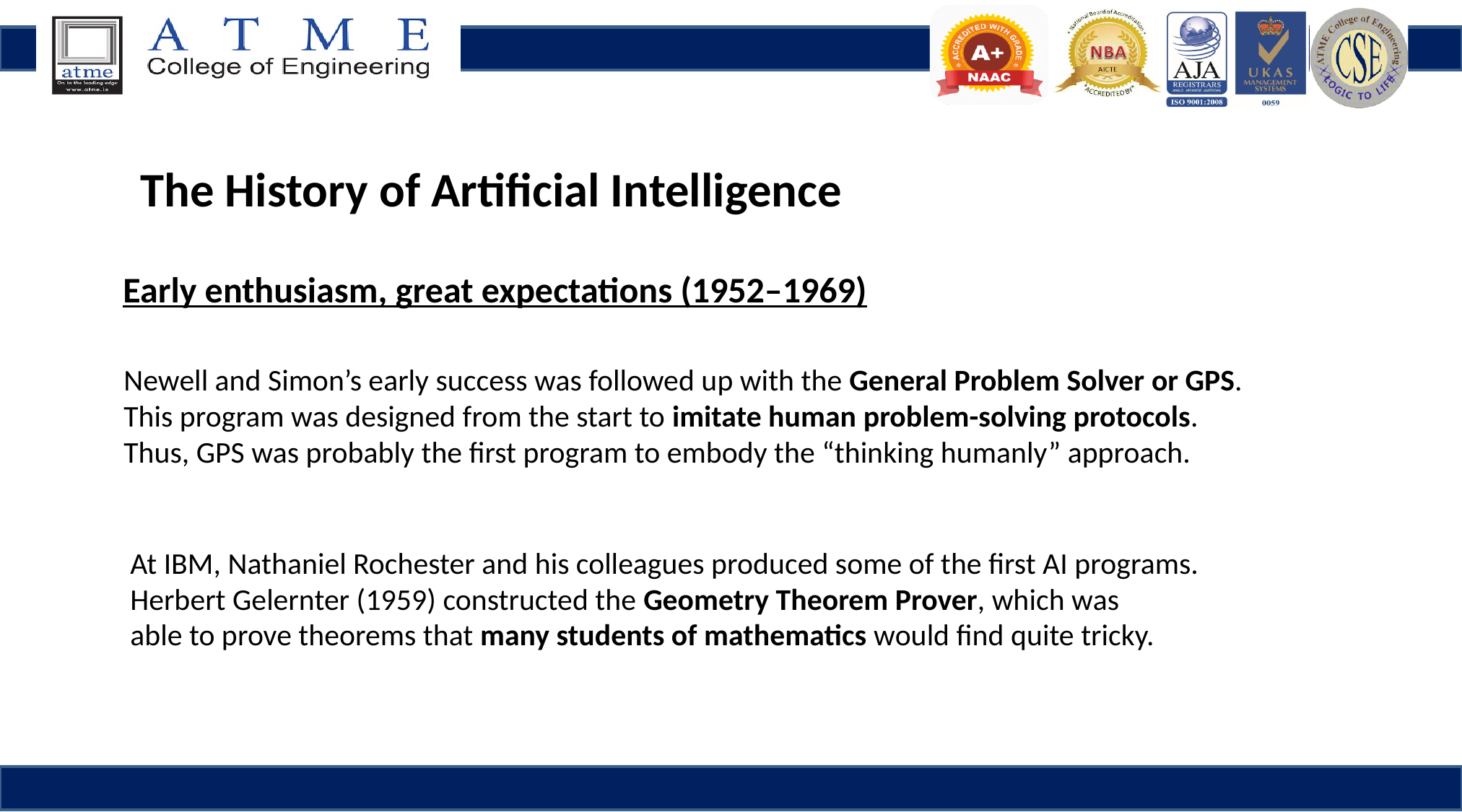

The History of Artificial Intelligence
Early enthusiasm, great expectations (1952–1969)
Newell and Simon’s early success was followed up with the General Problem Solver or GPS.
This program was designed from the start to imitate human problem-solving protocols.
Thus, GPS was probably the first program to embody the “thinking humanly” approach.
At IBM, Nathaniel Rochester and his colleagues produced some of the first AI programs.
Herbert Gelernter (1959) constructed the Geometry Theorem Prover, which was
able to prove theorems that many students of mathematics would find quite tricky.